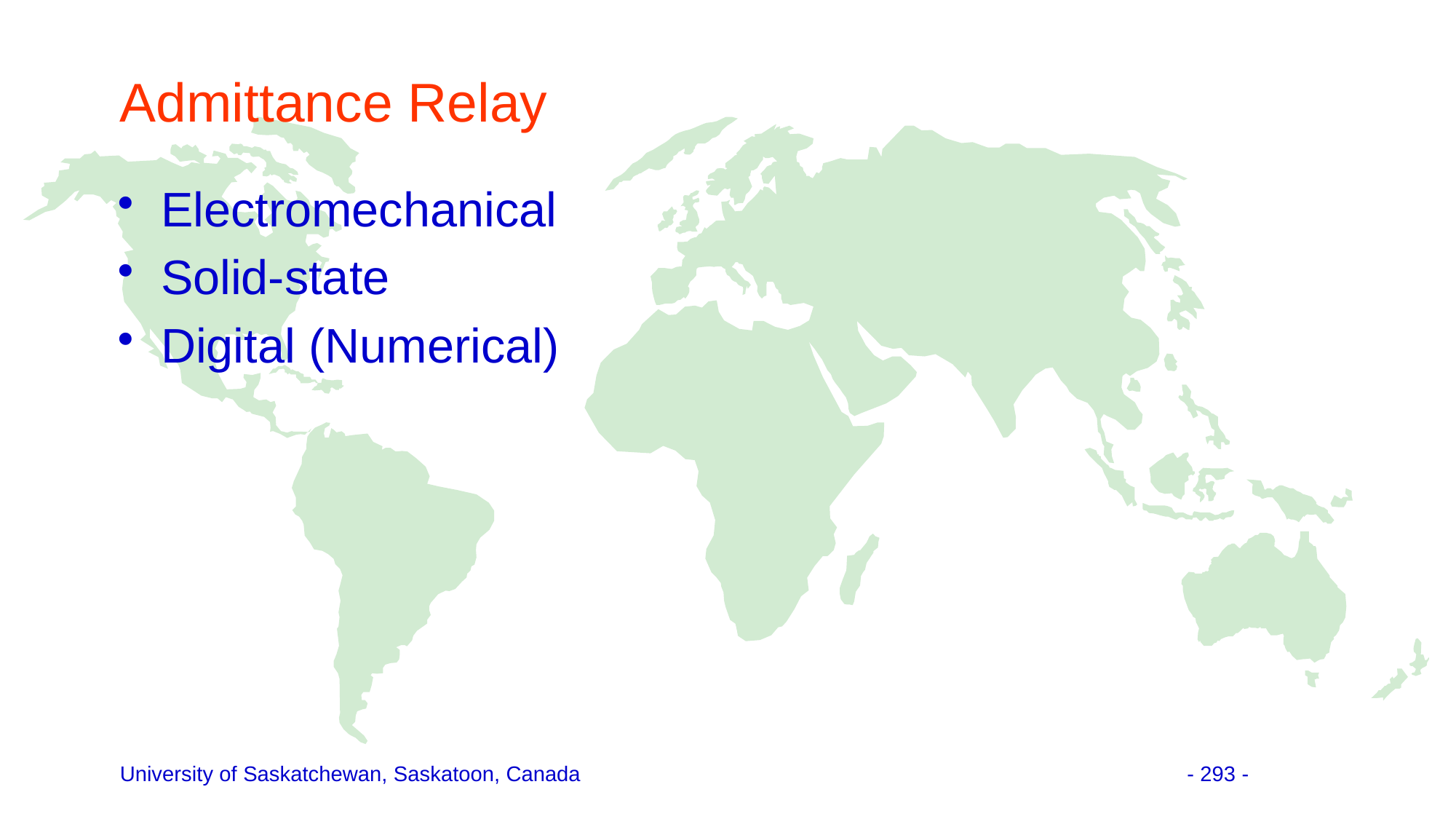

# Admittance Relay
Electromechanical
Solid-state
Digital (Numerical)